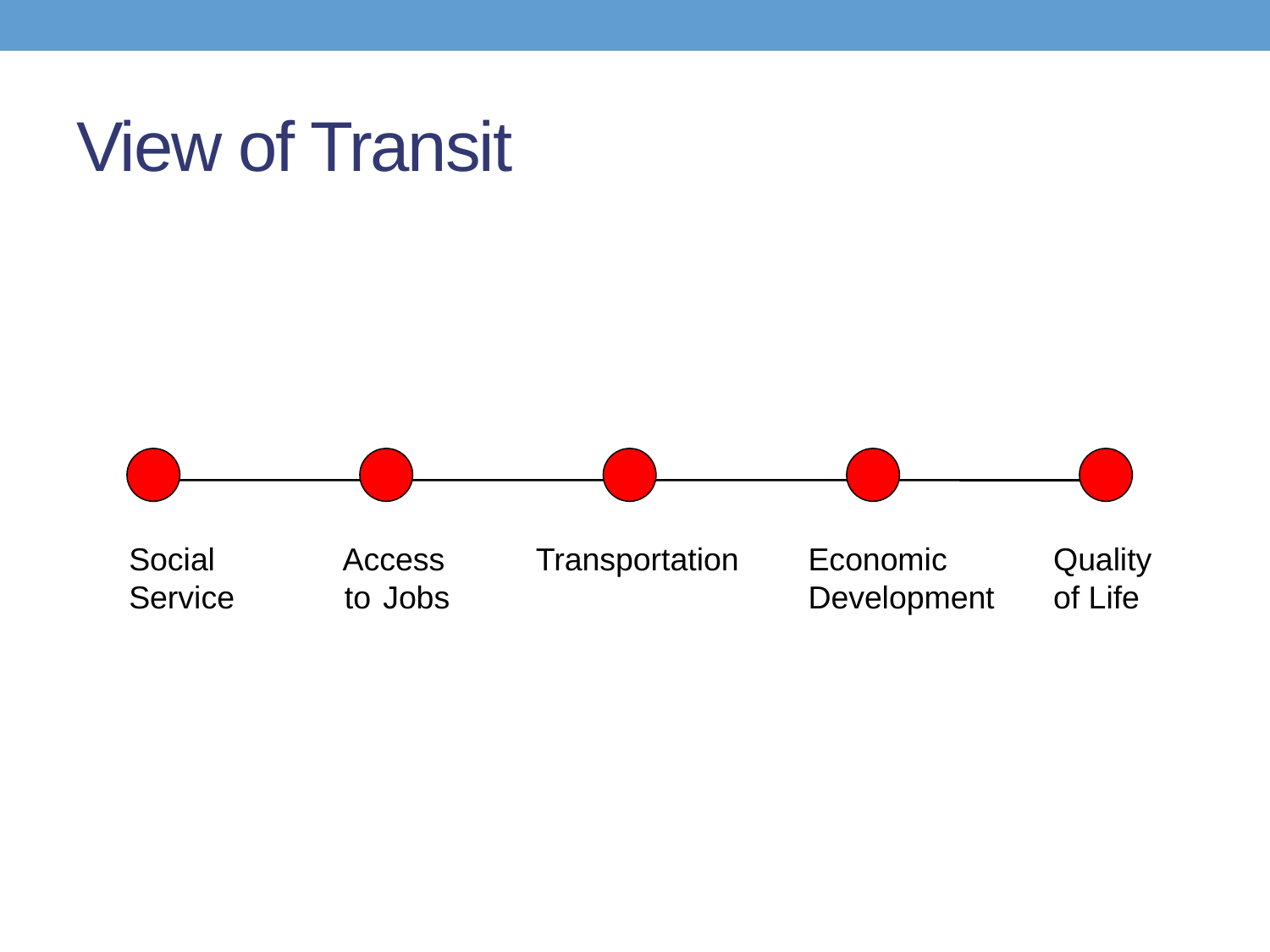

# View of Transit

Social	          Access	   Transportation	     Economic	    Quality
Service	          to	Jobs 		  	     Development	    of Life